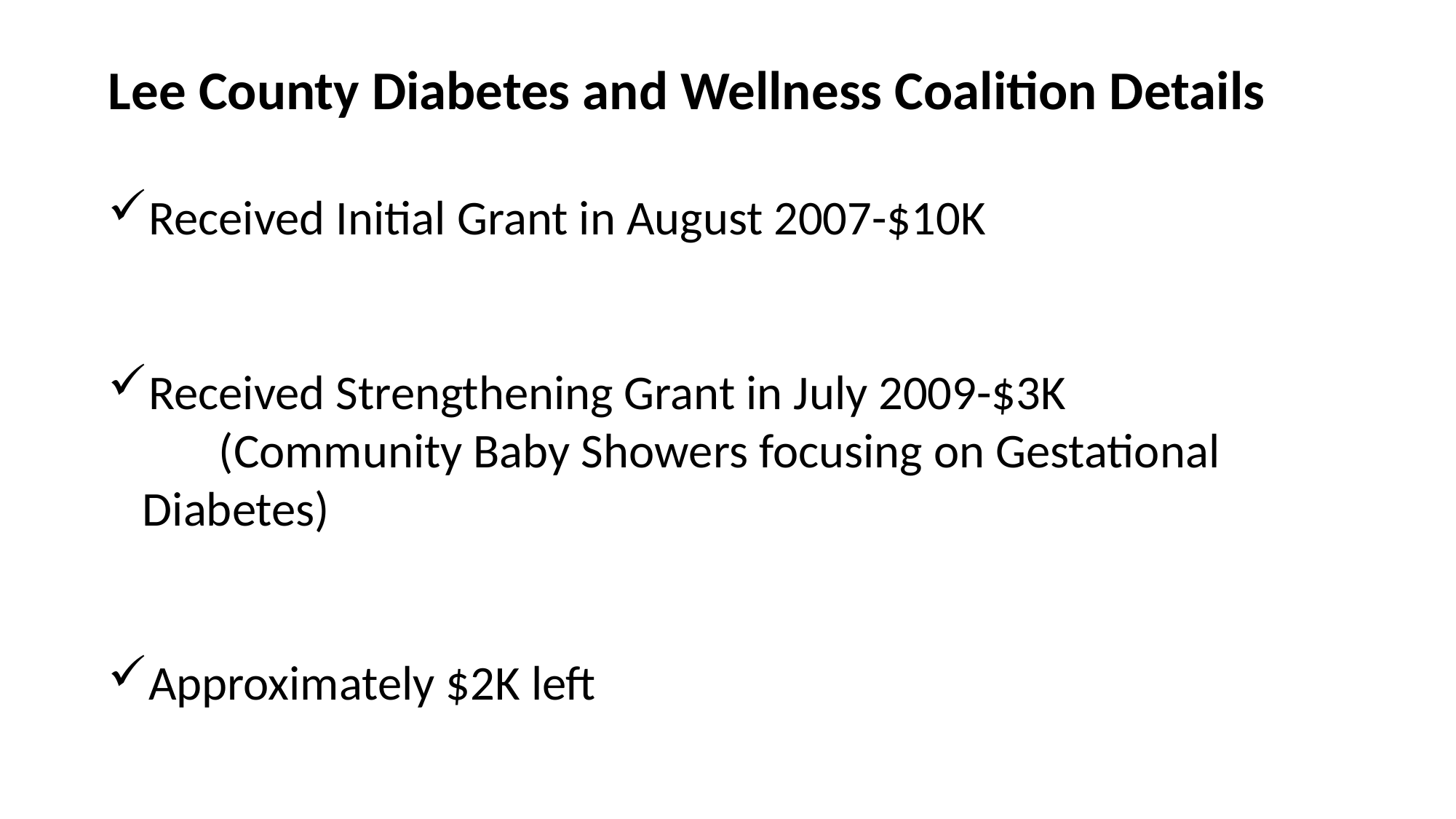

Lee County Diabetes and Wellness Coalition Details

Received Initial Grant in August 2007-$10K

Received Strengthening Grant in July 2009-$3K                                  (Community Baby Showers focusing on Gestational Diabetes)

Approximately $2K left